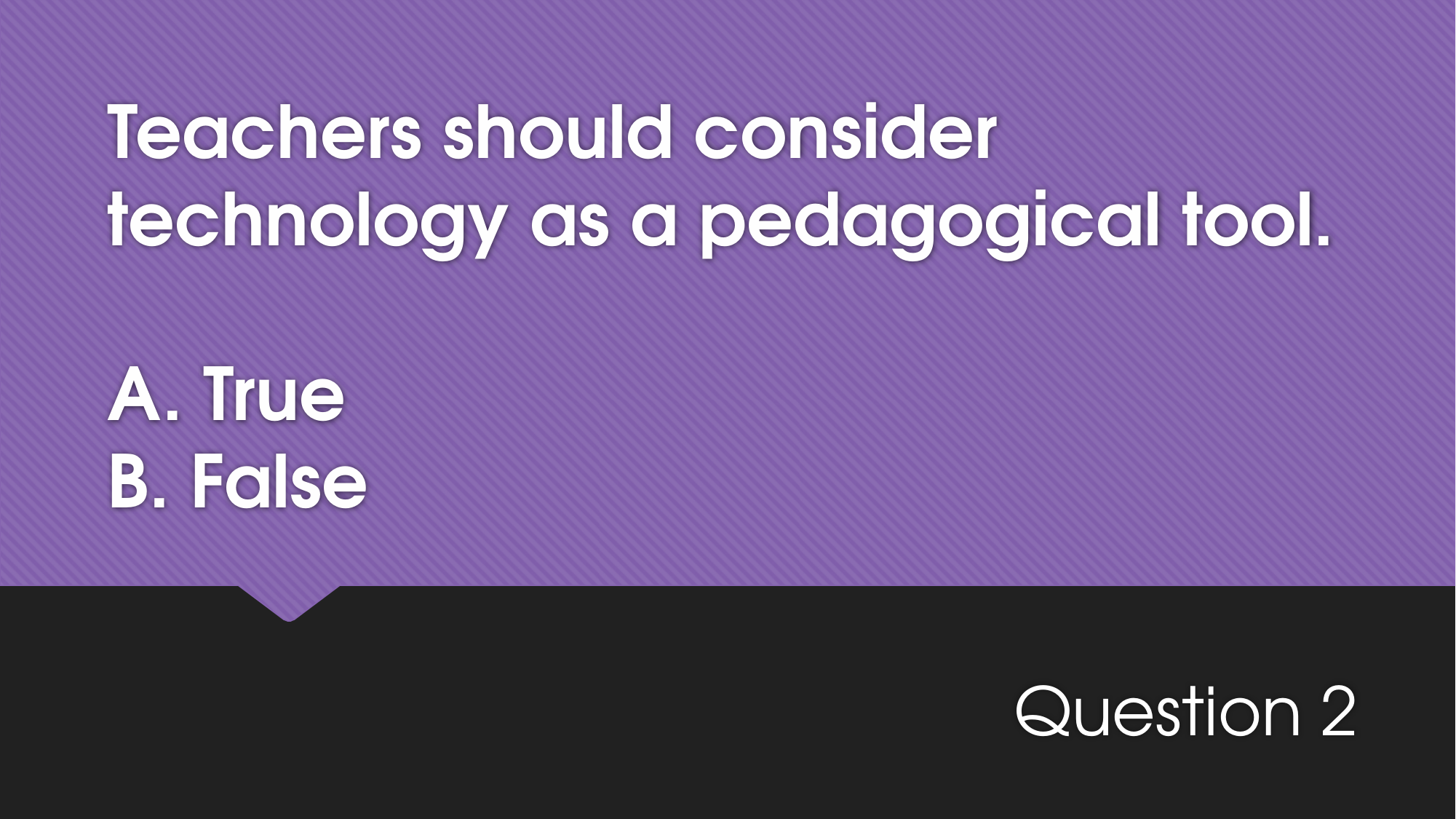

# Teachers should consider technology as a pedagogical tool. A. True B. False
Question 2